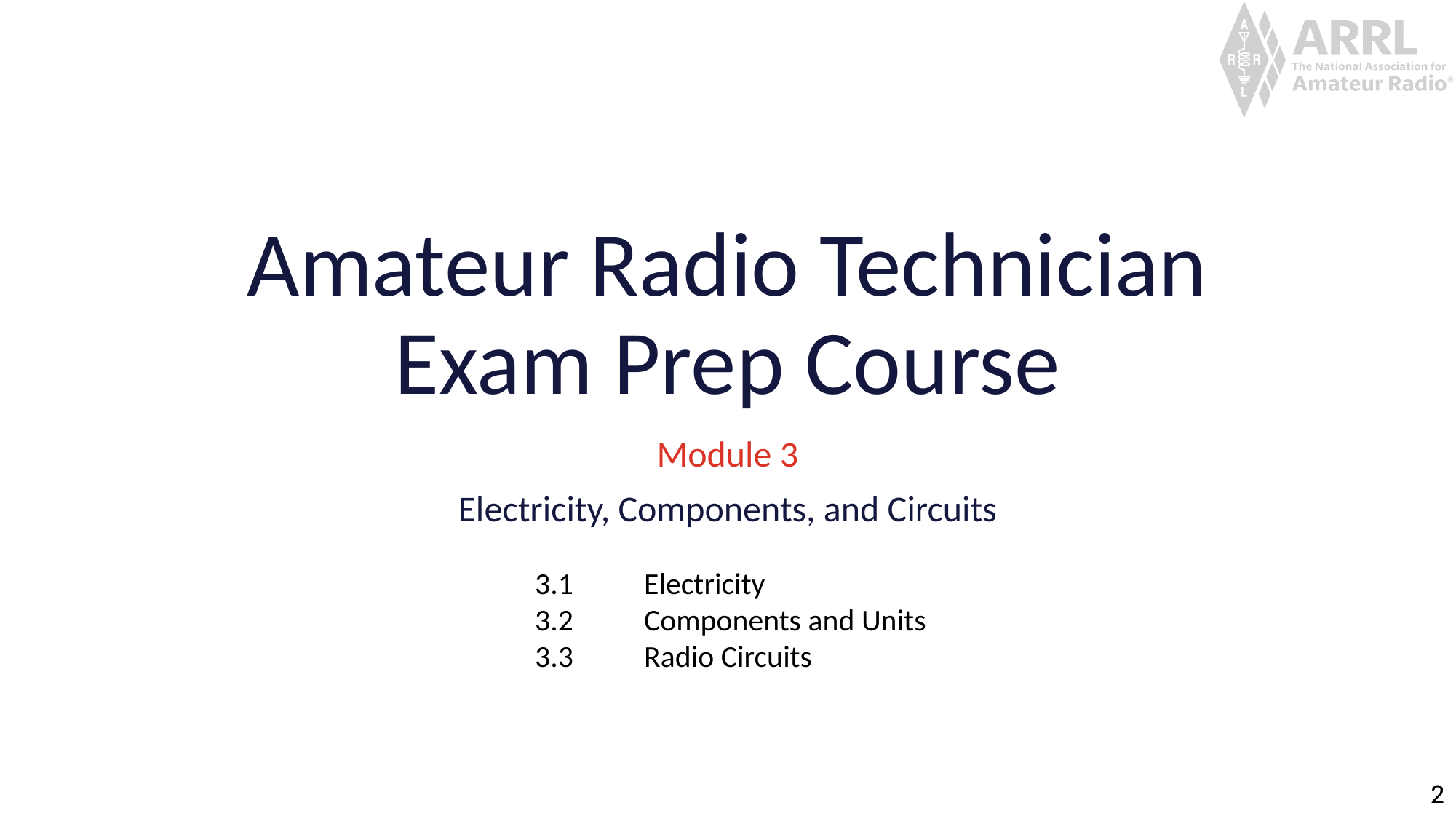

# Amateur Radio Technician Exam Prep Course
Module 3
Electricity, Components, and Circuits
3.1	Electricity
3.2	Components and Units
3.3	Radio Circuits